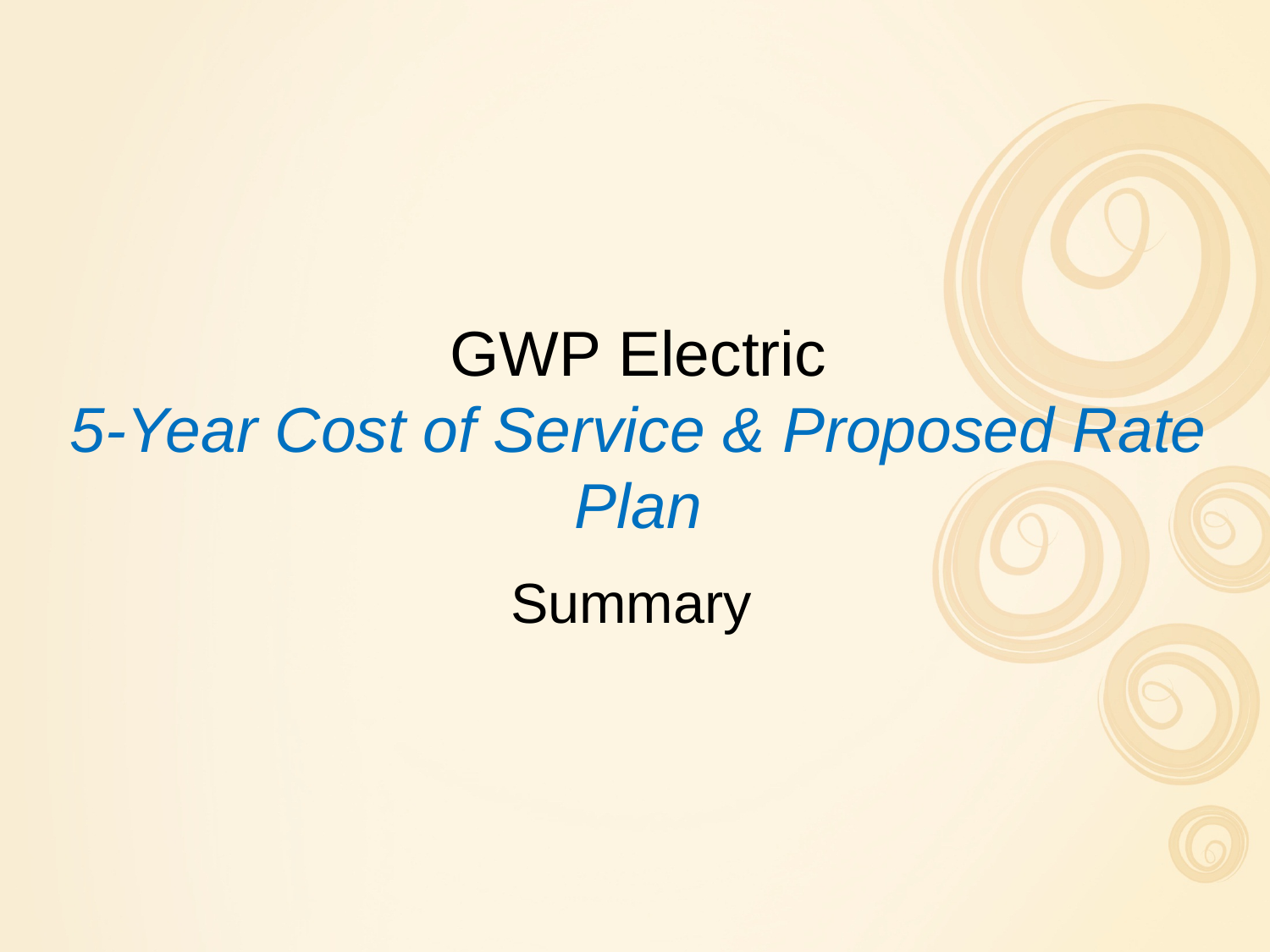

GWP Electric
5-Year Cost of Service & Proposed Rate Plan
Summary